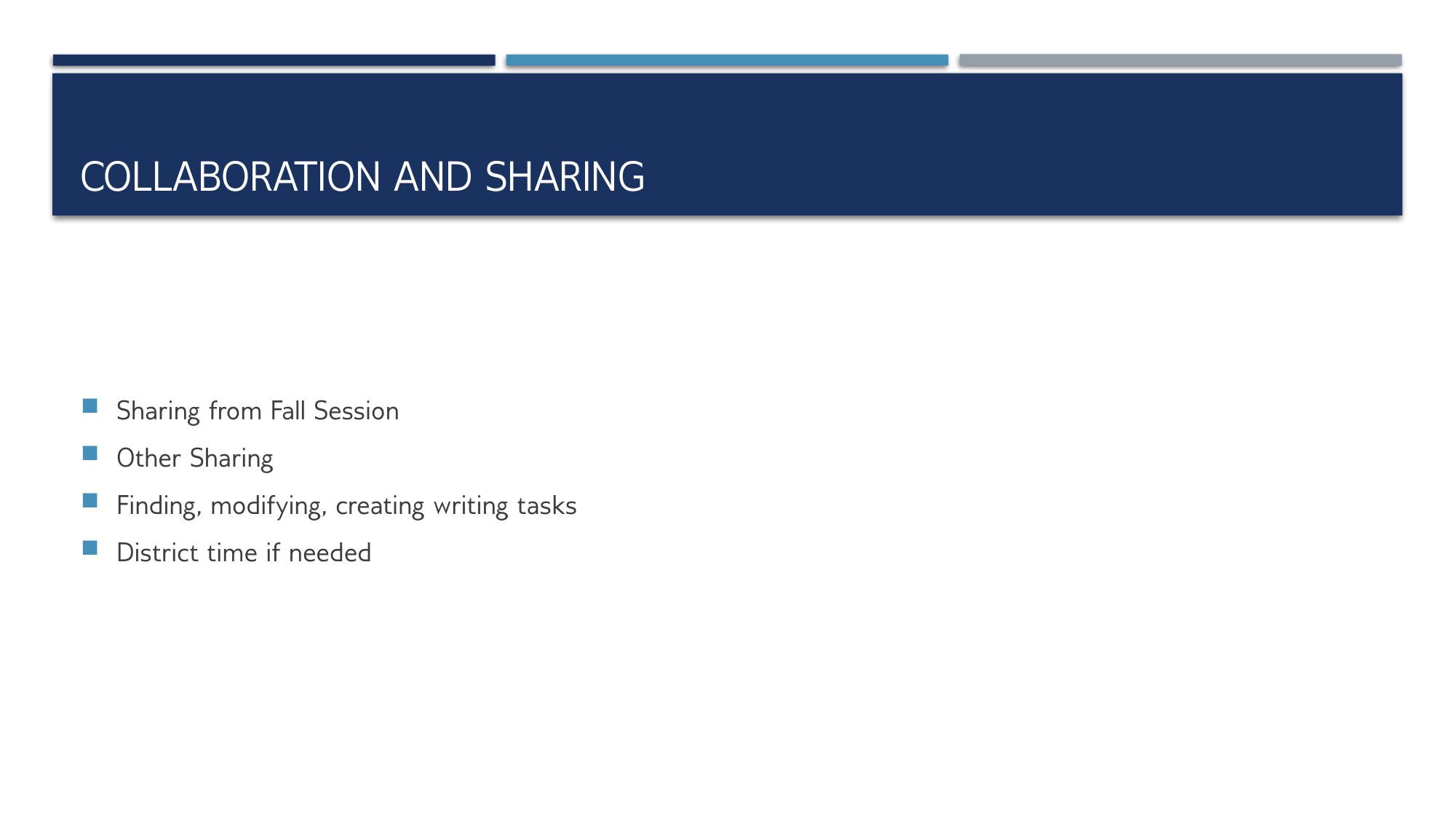

# Collaboration and sharing
Sharing from Fall Session
Other Sharing
Finding, modifying, creating writing tasks
District time if needed